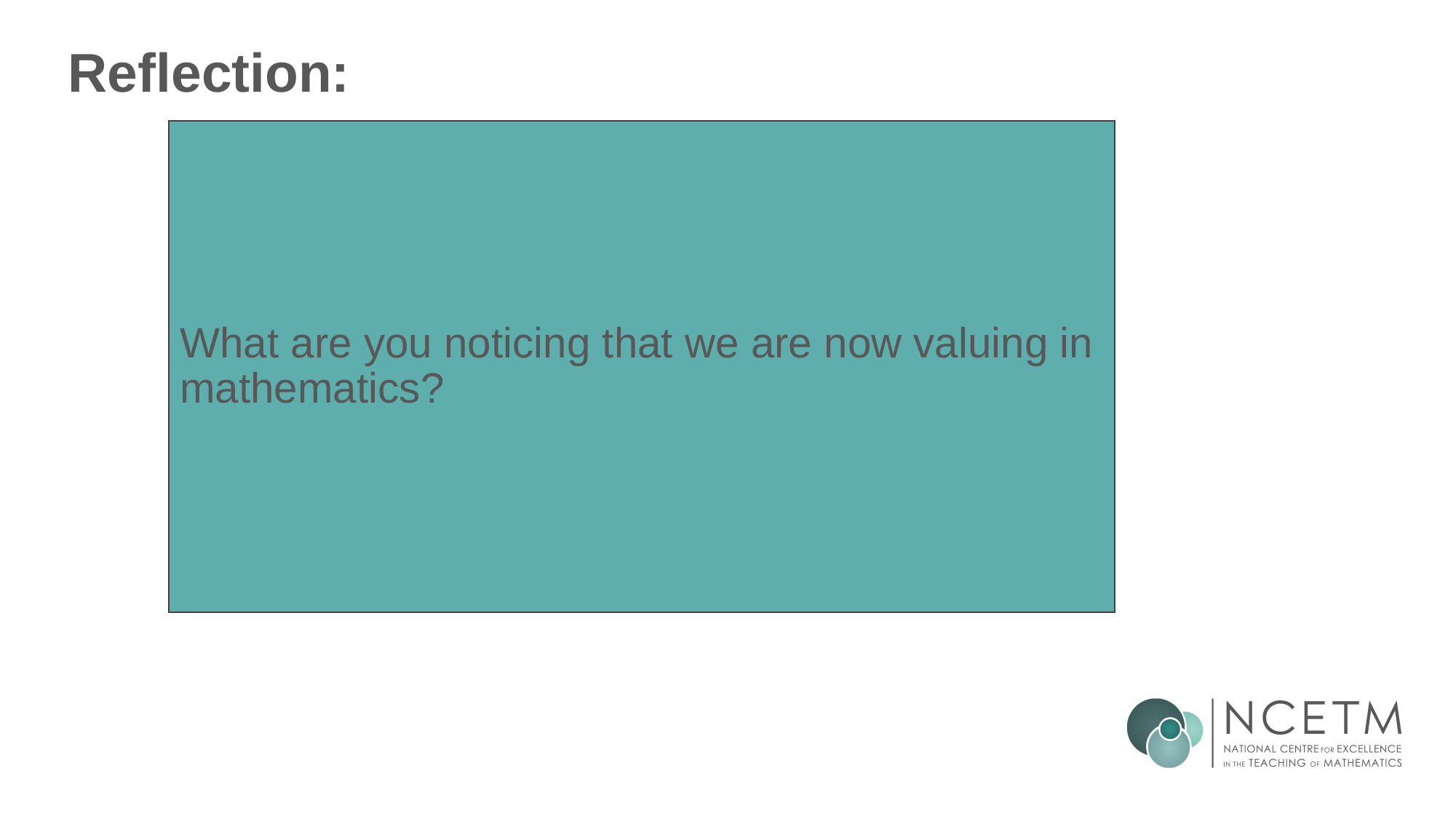

# Reflection:
What are you noticing that we are now valuing in mathematics?